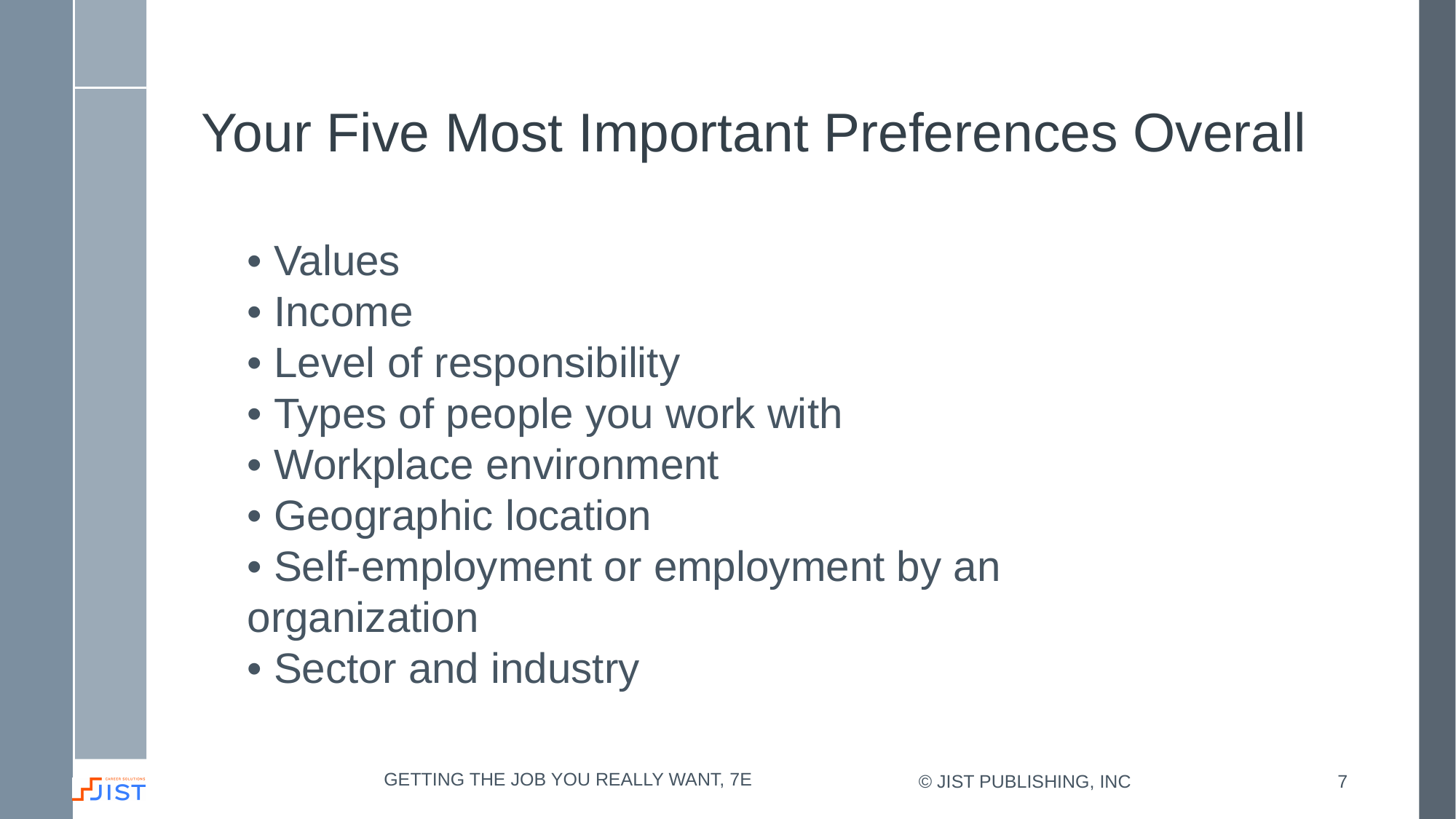

# Your Five Most Important Preferences Overall
• Values
• Income
• Level of responsibility
• Types of people you work with
• Workplace environment
• Geographic location
• Self-employment or employment by an organization
• Sector and industry
Getting the job you really want, 7e
© JIST Publishing, Inc
7